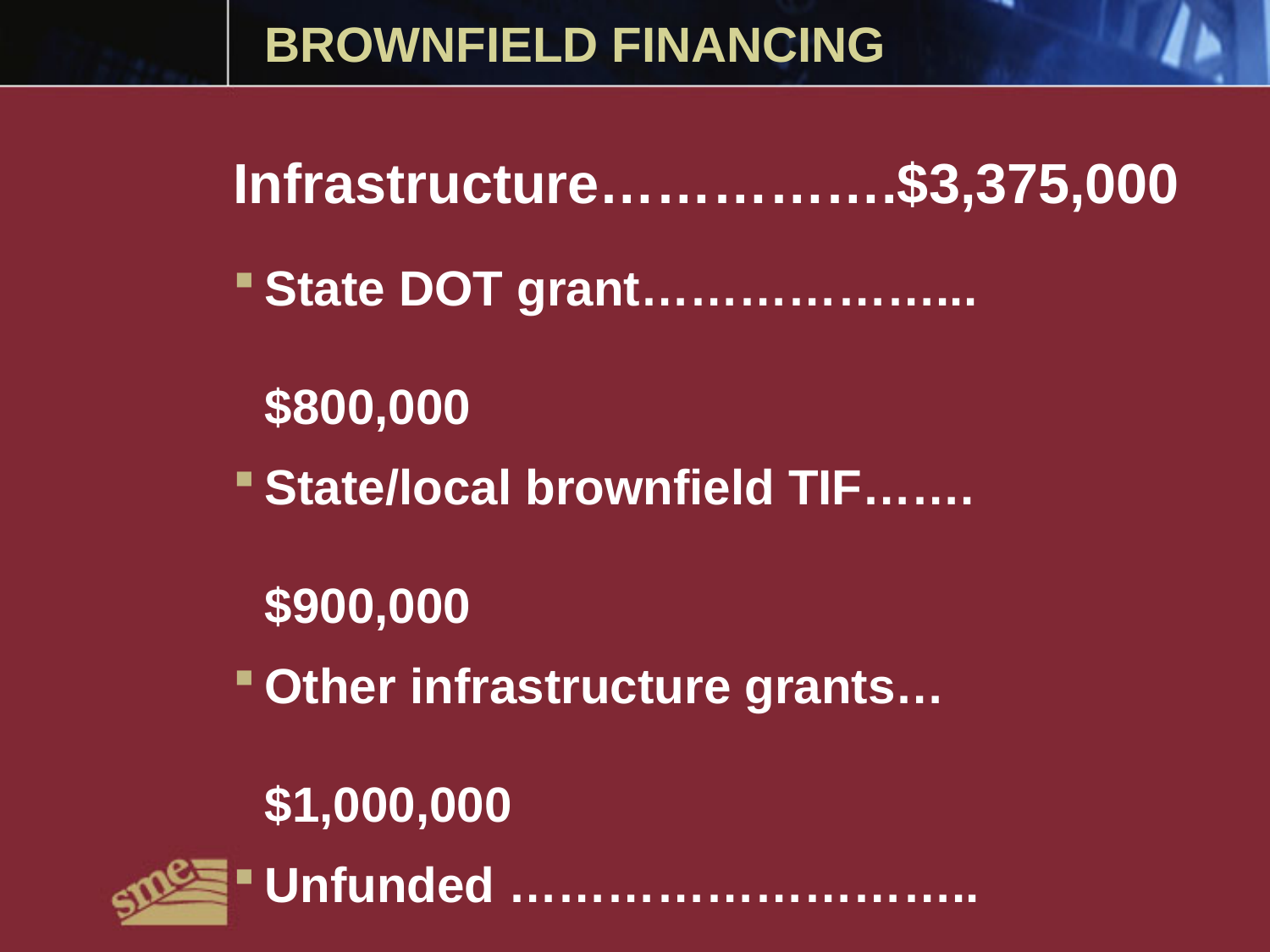

# BROWNFIELD FINANCING
Infrastructure…………….$3,375,000
State DOT grant………………...	$800,000
State/local brownfield TIF…….	$900,000
Other infrastructure grants…	$1,000,000
Unfunded ………………………..	$675,000